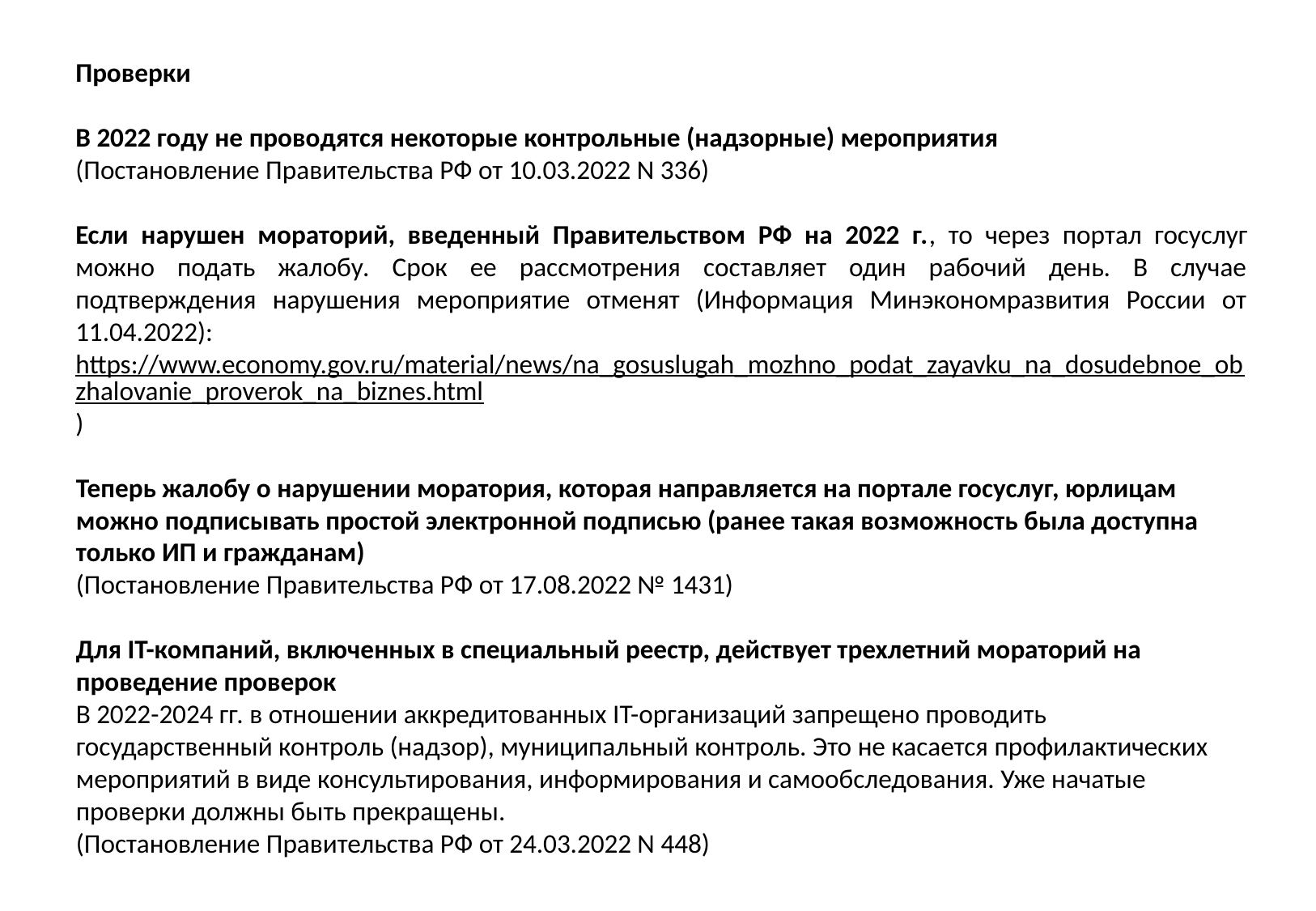

Проверки

В 2022 году не проводятся некоторые контрольные (надзорные) мероприятия
(Постановление Правительства РФ от 10.03.2022 N 336)

Если нарушен мораторий, введенный Правительством РФ на 2022 г., то через портал госуслуг можно подать жалобу. Срок ее рассмотрения составляет один рабочий день. В случае подтверждения нарушения мероприятие отменят (Информация Минэкономразвития России от 11.04.2022): https://www.economy.gov.ru/material/news/na_gosuslugah_mozhno_podat_zayavku_na_dosudebnoe_obzhalovanie_proverok_na_biznes.html)

Теперь жалобу о нарушении моратория, которая направляется на портале госуслуг, юрлицам можно подписывать простой электронной подписью (ранее такая возможность была доступна только ИП и гражданам)
(Постановление Правительства РФ от 17.08.2022 № 1431)

Для IT-компаний, включенных в специальный реестр, действует трехлетний мораторий на проведение проверок
В 2022-2024 гг. в отношении аккредитованных IT-организаций запрещено проводить государственный контроль (надзор), муниципальный контроль. Это не касается профилактических мероприятий в виде консультирования, информирования и самообследования. Уже начатые проверки должны быть прекращены.
(Постановление Правительства РФ от 24.03.2022 N 448)